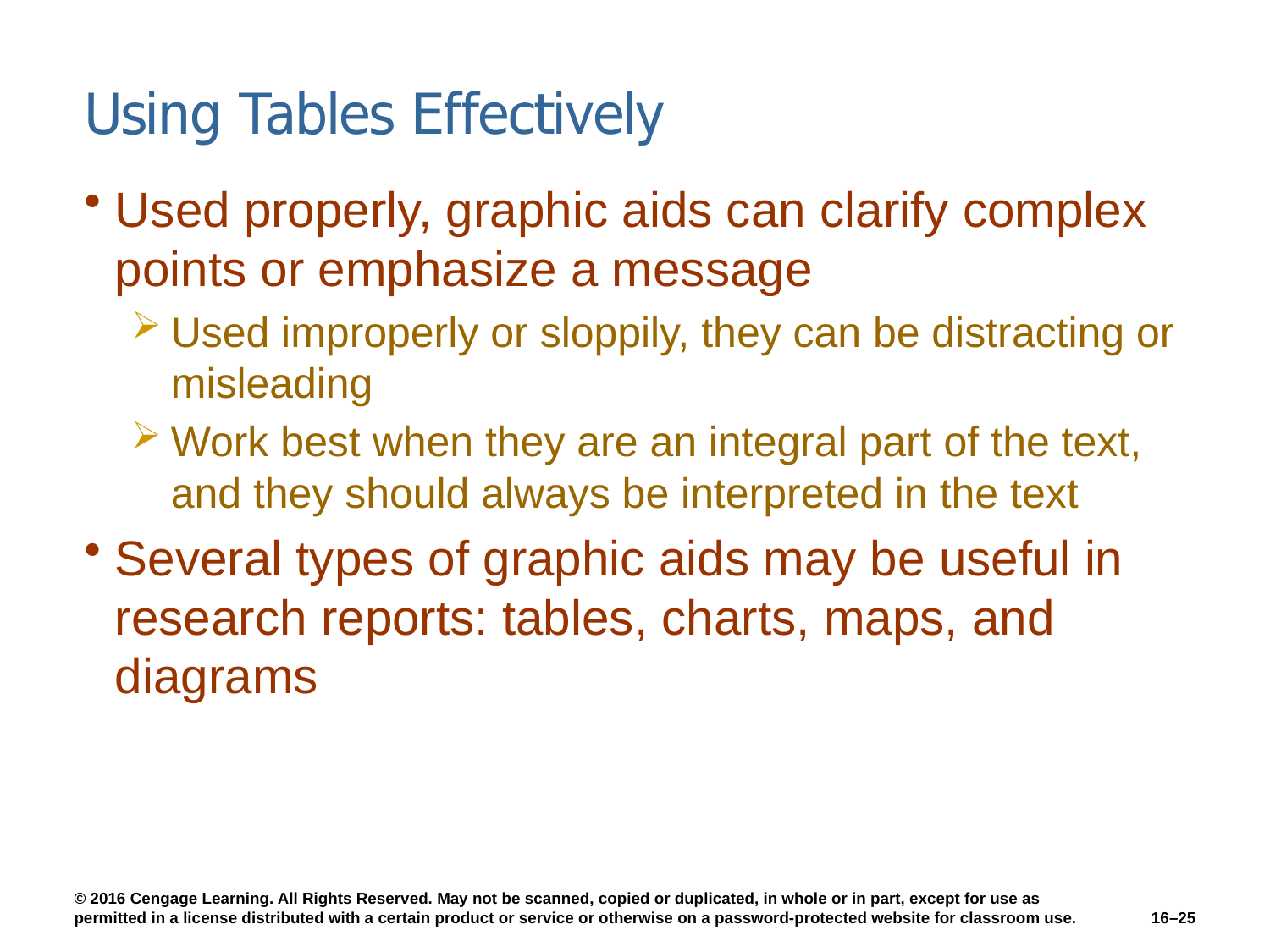

# Using Tables Effectively
Used properly, graphic aids can clarify complex points or emphasize a message
Used improperly or sloppily, they can be distracting or misleading
Work best when they are an integral part of the text, and they should always be interpreted in the text
Several types of graphic aids may be useful in research reports: tables, charts, maps, and diagrams
16–25
© 2016 Cengage Learning. All Rights Reserved. May not be scanned, copied or duplicated, in whole or in part, except for use as permitted in a license distributed with a certain product or service or otherwise on a password-protected website for classroom use.